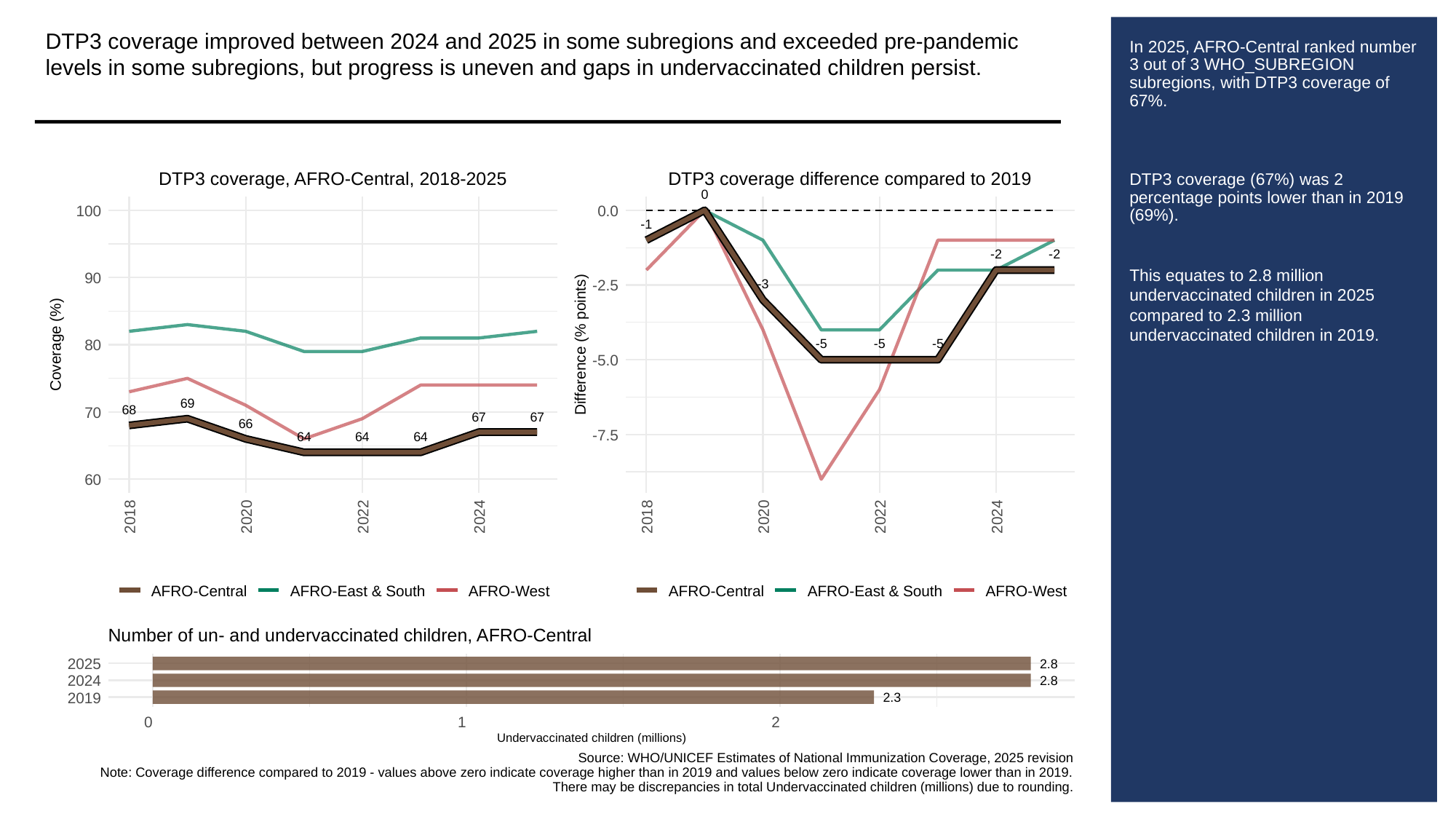

DTP3 coverage improved between 2024 and 2025 in some subregions and exceeded pre-pandemic levels in some subregions, but progress is uneven and gaps in undervaccinated children persist.
# In 2025, AFRO-Central ranked number 3 out of 3 WHO_SUBREGION subregions, with DTP3 coverage of 67%.

DTP3 coverage (67%) was 2 percentage points lower than in 2019 (69%).

This equates to 2.8 million undervaccinated children in 2025 compared to 2.3 million undervaccinated children in 2019.

DTP3 coverage, AFRO-Central, 2018-2025
DTP3 coverage difference compared to 2019
0

100
0.0

-1

-2
-2
90

-3
-2.5

-5
-5
-5
Coverage (%)
80
Difference (% points)

-5.0

69
68
70
67
67

66

-7.5
64
64
64

60

2018
2020
2022
2024
2018
2020
2022
2024
AFRO-Central
AFRO-East & South
AFRO-West
AFRO-Central
AFRO-East & South
AFRO-West

Number of un- and undervaccinated children, AFRO-Central

2025
2.8

2024
2.8

2019
2.3

0
1
2
Undervaccinated children (millions)
Source: WHO/UNICEF Estimates of National Immunization Coverage, 2025 revision
Note: Coverage difference compared to 2019 - values above zero indicate coverage higher than in 2019 and values below zero indicate coverage lower than in 2019.
There may be discrepancies in total Undervaccinated children (millions) due to rounding.